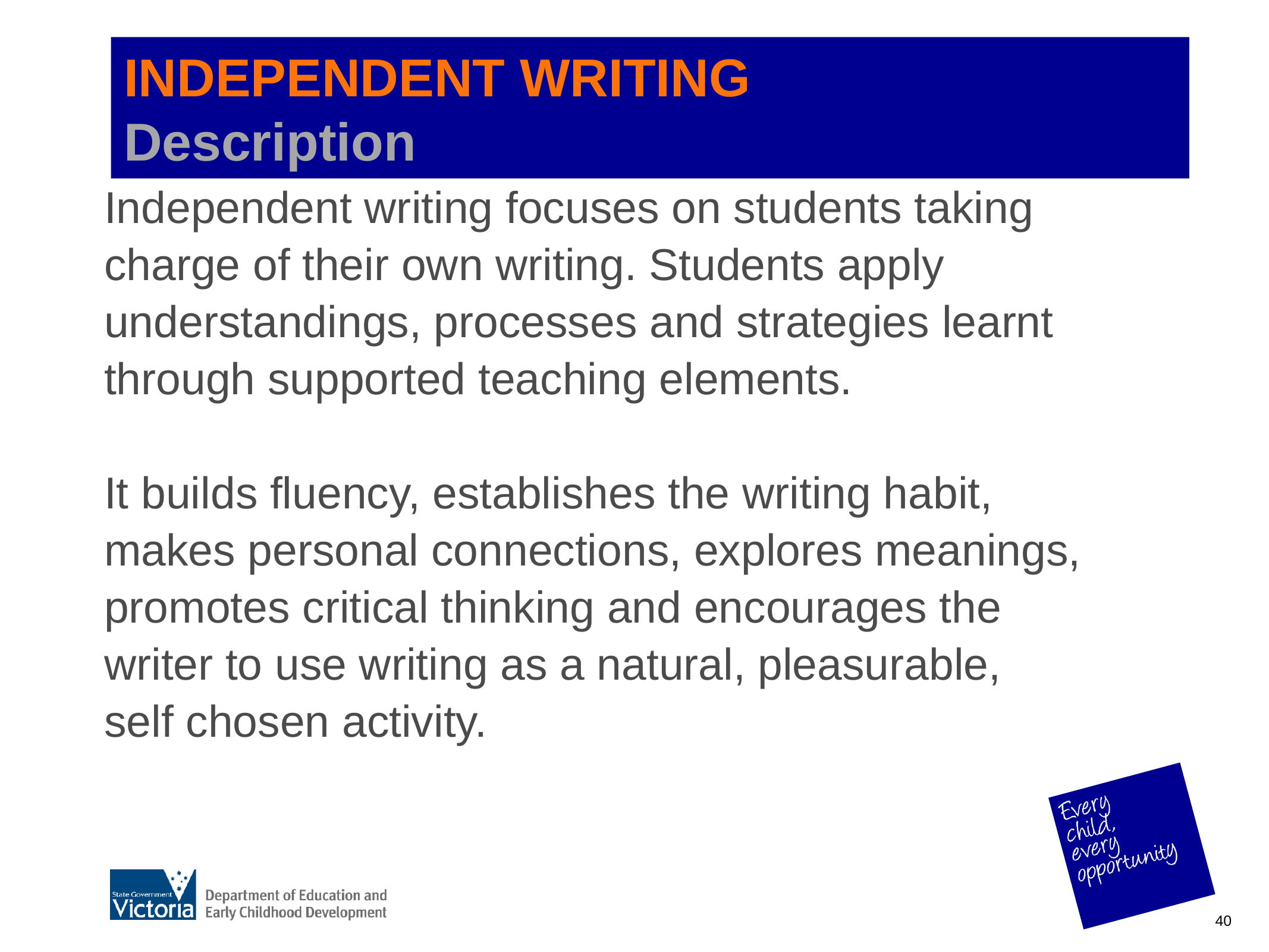

# INDEPENDENT WRITING Description
Independent writing focuses on students taking
charge of their own writing. Students apply
understandings, processes and strategies learnt
through supported teaching elements.

It builds fluency, establishes the writing habit,
makes personal connections, explores meanings,
promotes critical thinking and encourages the
writer to use writing as a natural, pleasurable,
self chosen activity.

40